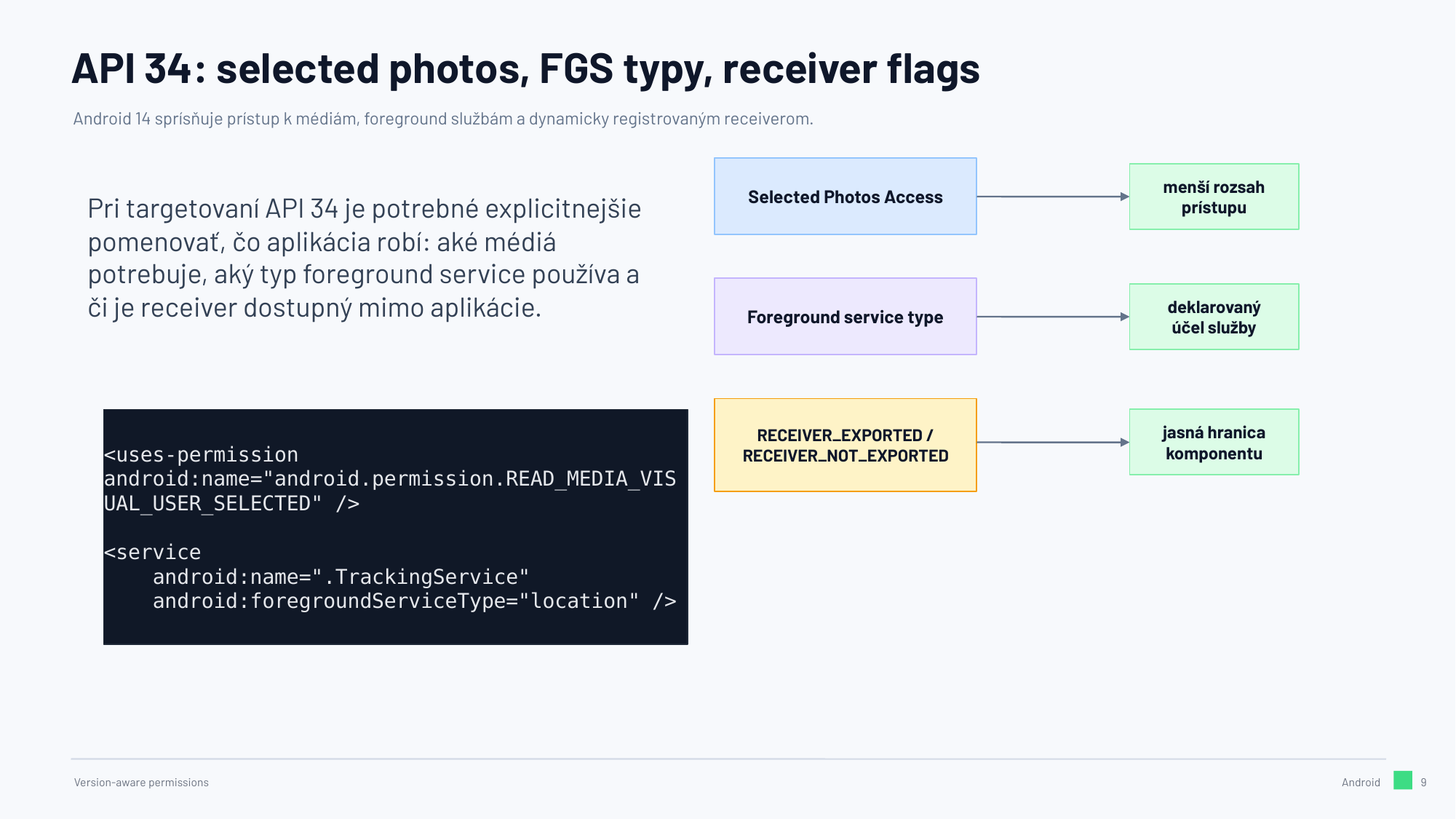

API 34: selected photos, FGS typy, receiver flags
Android 14 sprísňuje prístup k médiám, foreground službám a dynamicky registrovaným receiverom.
Pri targetovaní API 34 je potrebné explicitnejšie pomenovať, čo aplikácia robí: aké médiá potrebuje, aký typ foreground service používa a či je receiver dostupný mimo aplikácie.
Selected Photos Access
menší rozsah
prístupu

Foreground service type
deklarovaný
účel služby

RECEIVER_EXPORTED /
RECEIVER_NOT_EXPORTED
<uses-permission android:name="android.permission.READ_MEDIA_VISUAL_USER_SELECTED" />

<service
    android:name=".TrackingService"
    android:foregroundServiceType="location" />
jasná hranica
komponentu

9